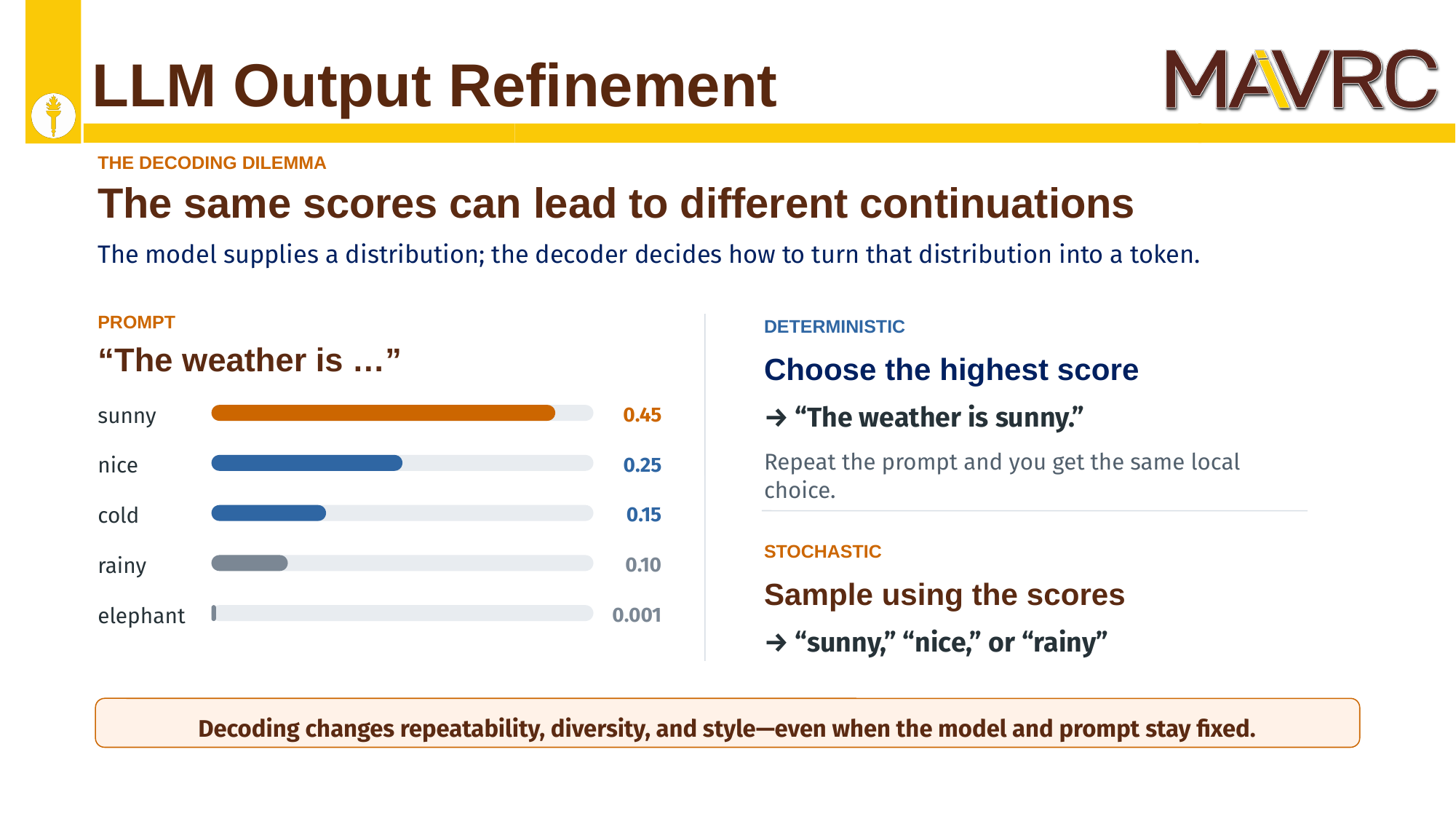

# LLM Output Refinement
THE DECODING DILEMMA
The same scores can lead to different continuations
The model supplies a distribution; the decoder decides how to turn that distribution into a token.
PROMPT
DETERMINISTIC

“The weather is …”
Choose the highest score
→ “The weather is sunny.”
sunny
0.45

Repeat the prompt and you get the same local choice.
nice
0.25

cold
0.15

STOCHASTIC
rainy
0.10

Sample using the scores
elephant
0.001

→ “sunny,” “nice,” or “rainy”

Decoding changes repeatability, diversity, and style—even when the model and prompt stay fixed.